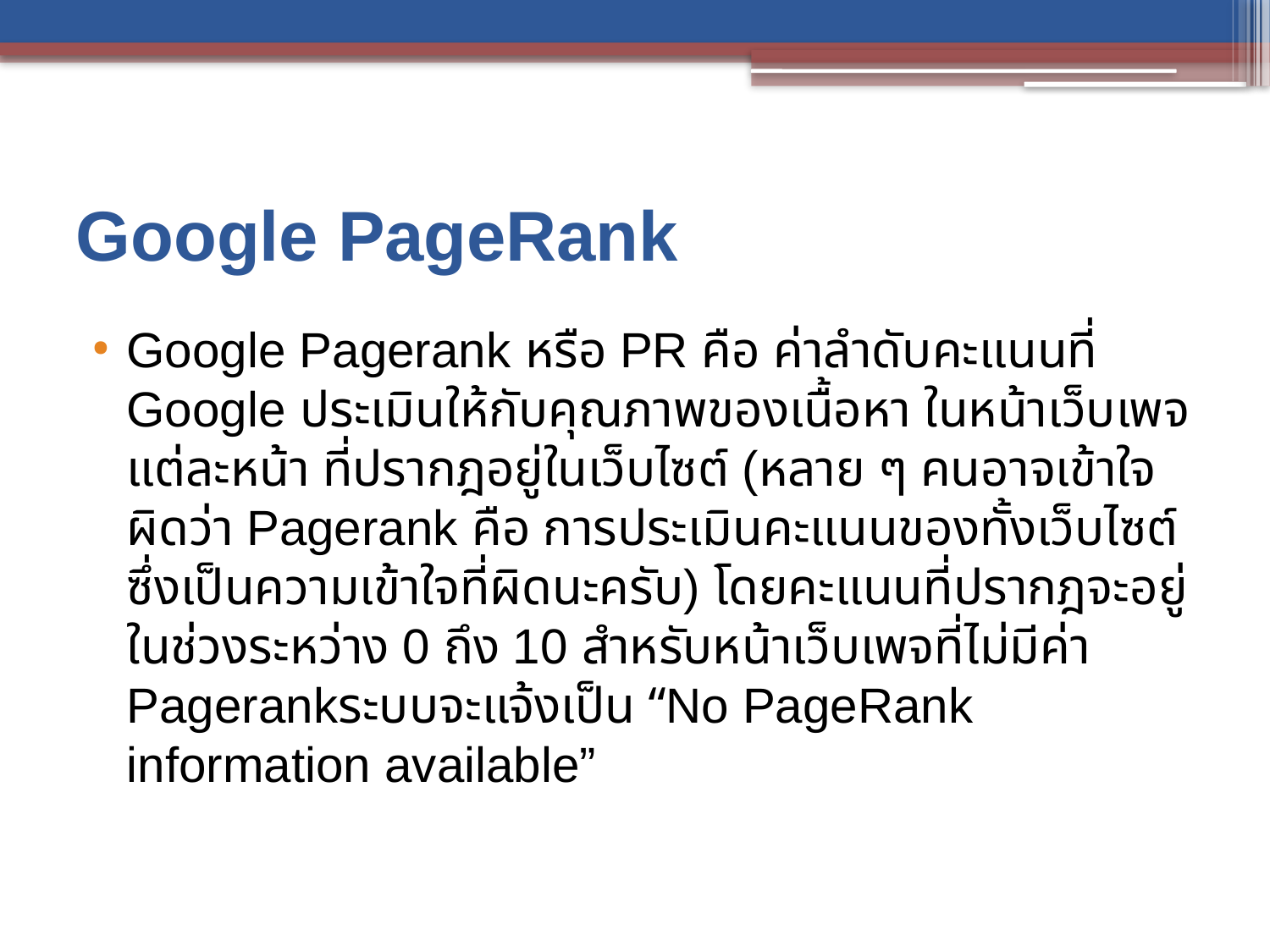

# Google PageRank
Google Pagerank หรือ PR คือ ค่าลำดับคะแนนที่ Google ประเมินให้กับคุณภาพของเนื้อหา ในหน้าเว็บเพจแต่ละหน้า ที่ปรากฎอยู่ในเว็บไซต์ (หลาย ๆ คนอาจเข้าใจผิดว่า Pagerank คือ การประเมินคะแนนของทั้งเว็บไซต์ ซึ่งเป็นความเข้าใจที่ผิดนะครับ) โดยคะแนนที่ปรากฎจะอยู่ในช่วงระหว่าง 0 ถึง 10 สำหรับหน้าเว็บเพจที่ไม่มีค่า Pagerankระบบจะแจ้งเป็น “No PageRank information available”